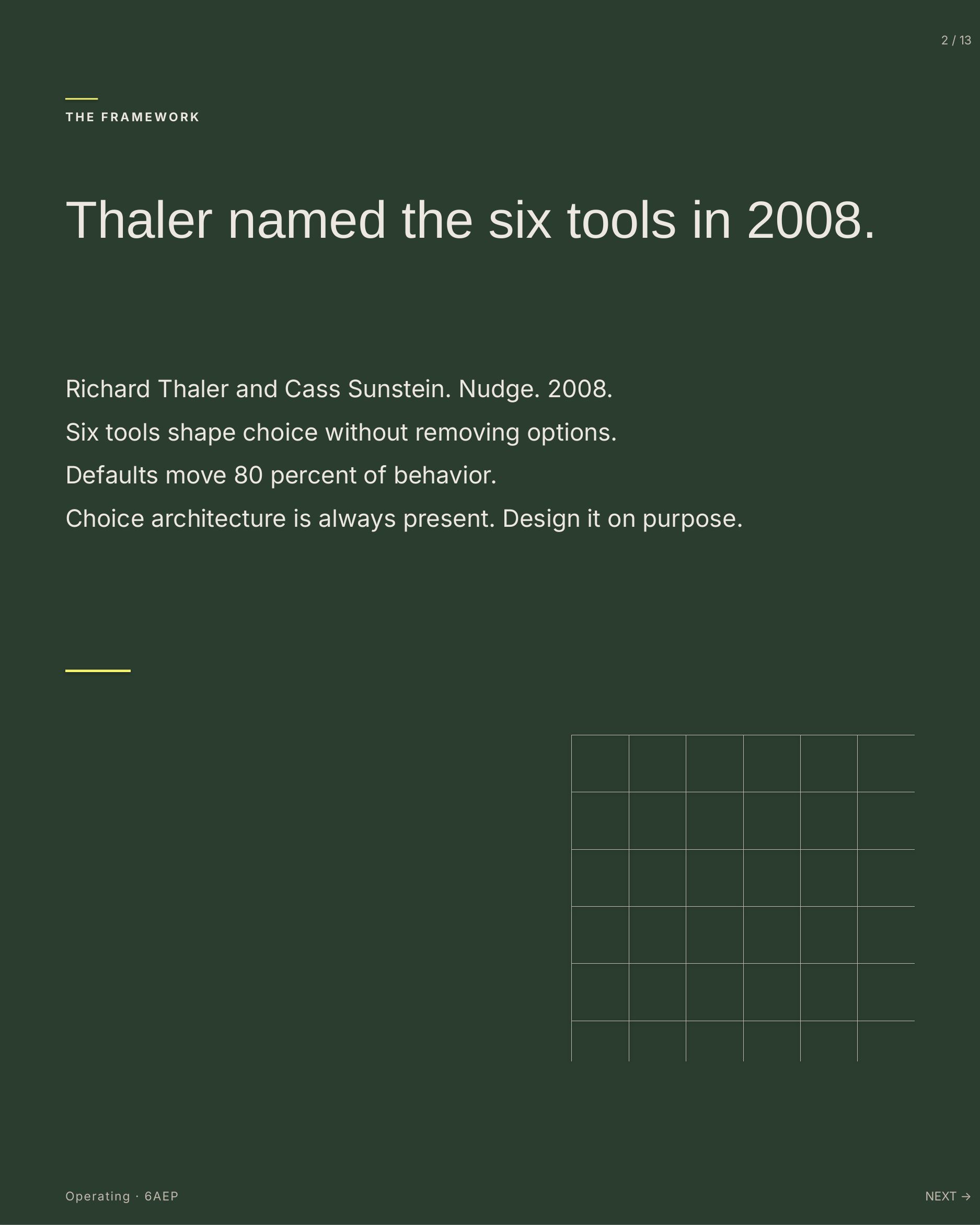

2 / 13

THE FRAMEWORK
Thaler named the six tools in 2008.
Richard Thaler and Cass Sunstein. Nudge. 2008.
Six tools shape choice without removing options.
Defaults move 80 percent of behavior.
Choice architecture is always present. Design it on purpose.

Operating · 6AEP
NEXT →